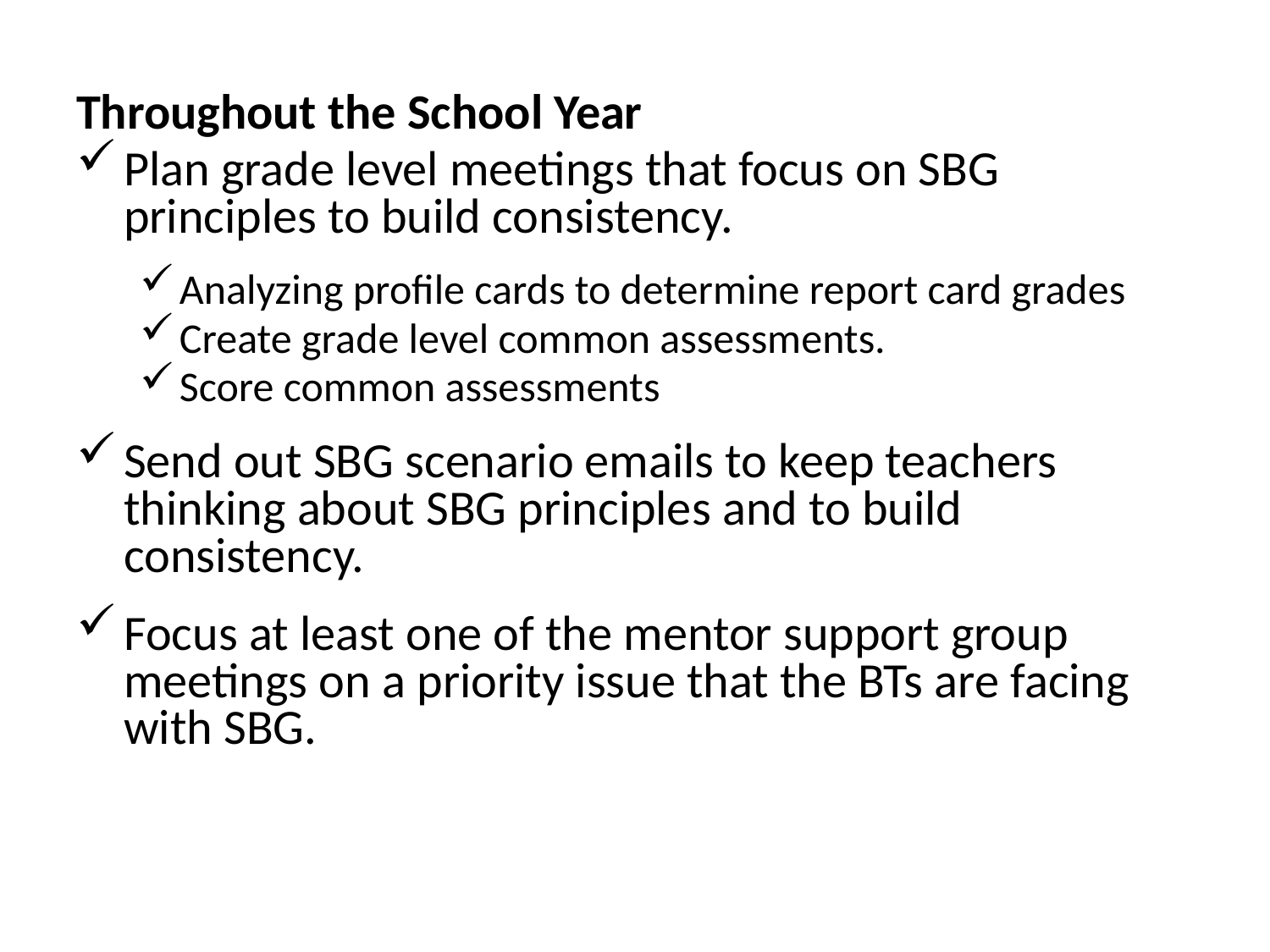

Throughout the School Year
Plan grade level meetings that focus on SBG principles to build consistency.

Analyzing profile cards to determine report card grades
Create grade level common assessments.
Score common assessments

Send out SBG scenario emails to keep teachers thinking about SBG principles and to build consistency.

Focus at least one of the mentor support group meetings on a priority issue that the BTs are facing with SBG.